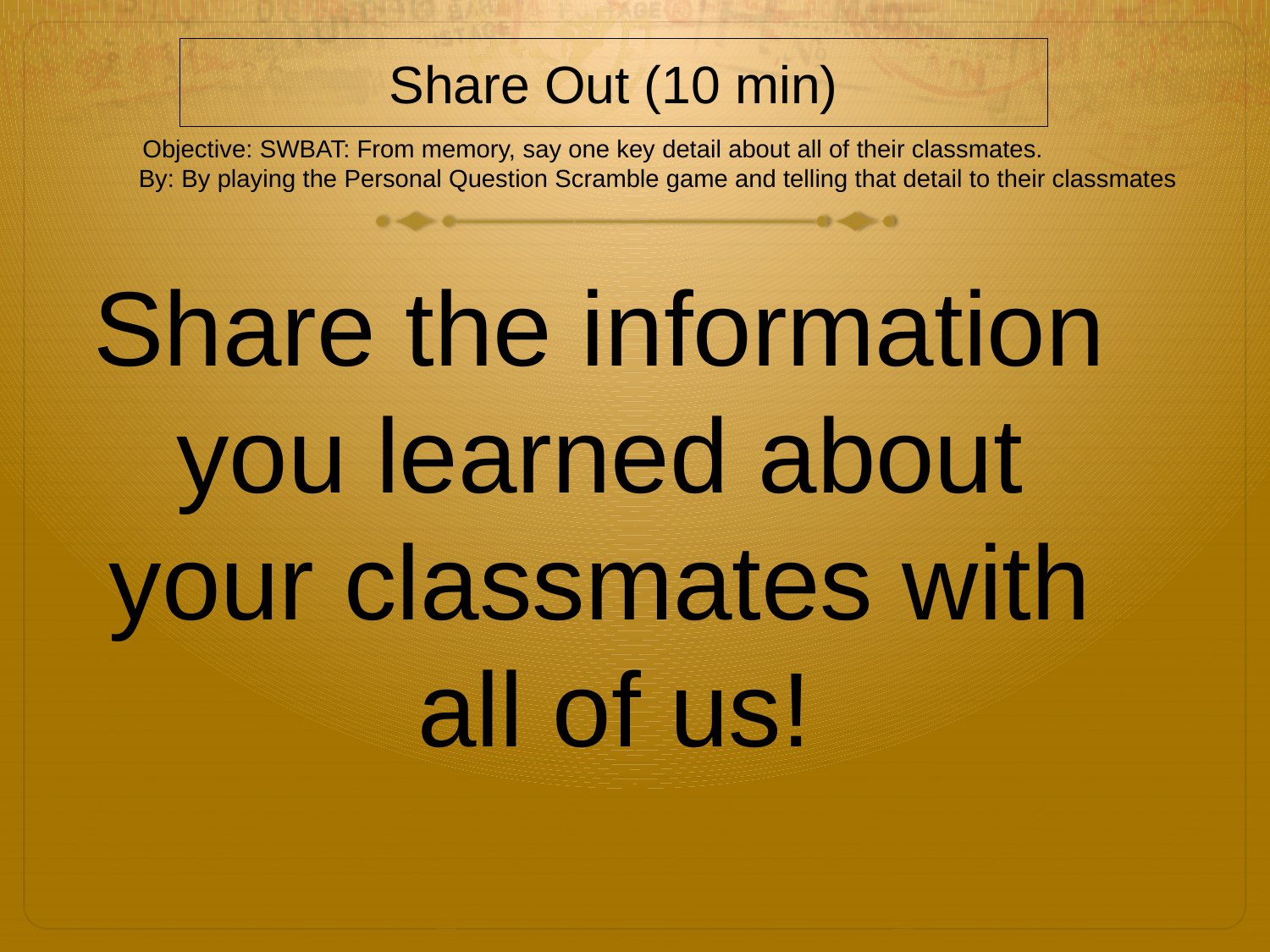

Share Out (10 min)
Objective: SWBAT: From memory, say one key detail about all of their classmates.
By: By playing the Personal Question Scramble game and telling that detail to their classmates

Share the information
you learned about
your classmates with
all of us!